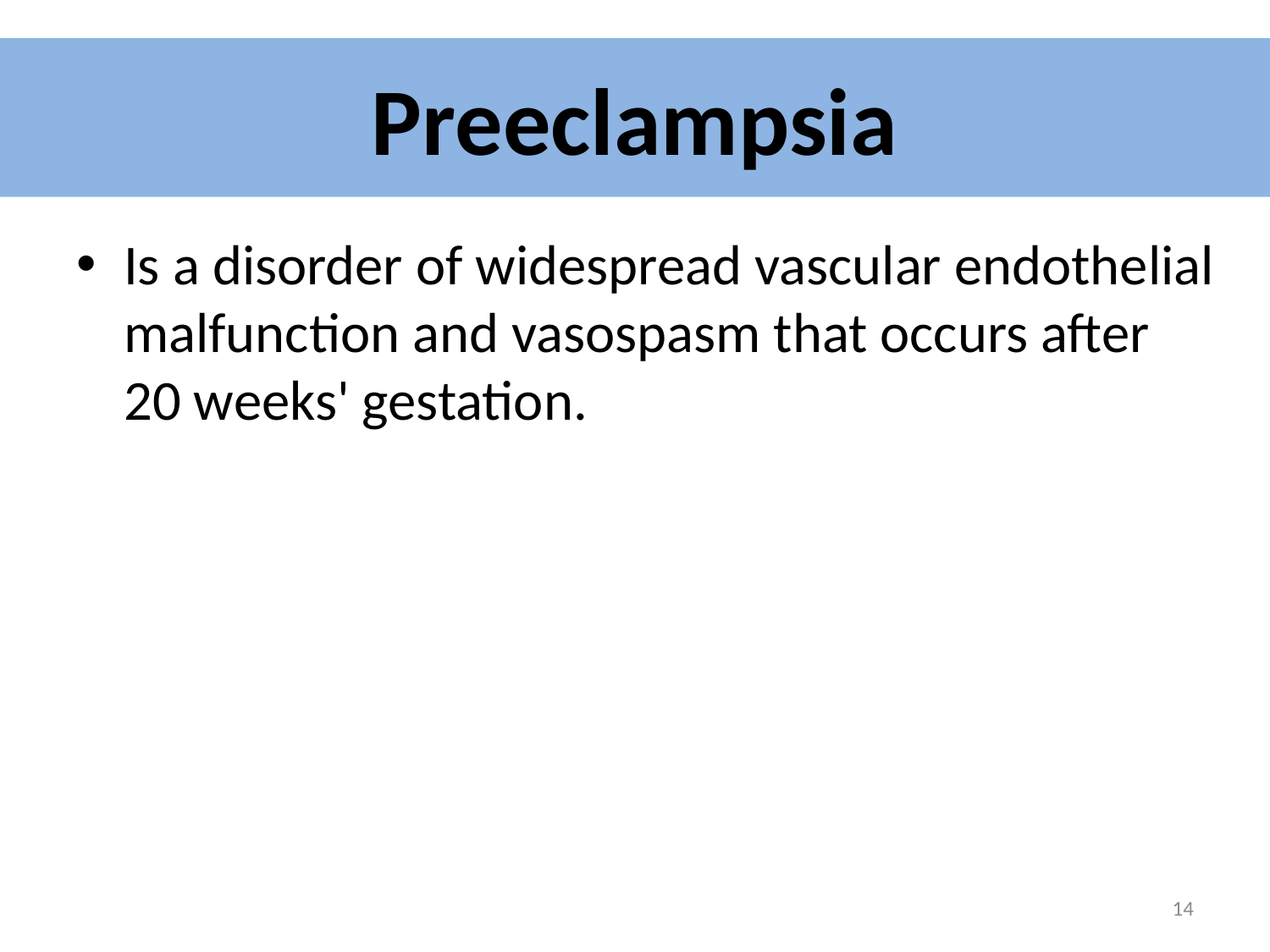

# Preeclampsia
Is a disorder of widespread vascular endothelial malfunction and vasospasm that occurs after 20 weeks' gestation.
14